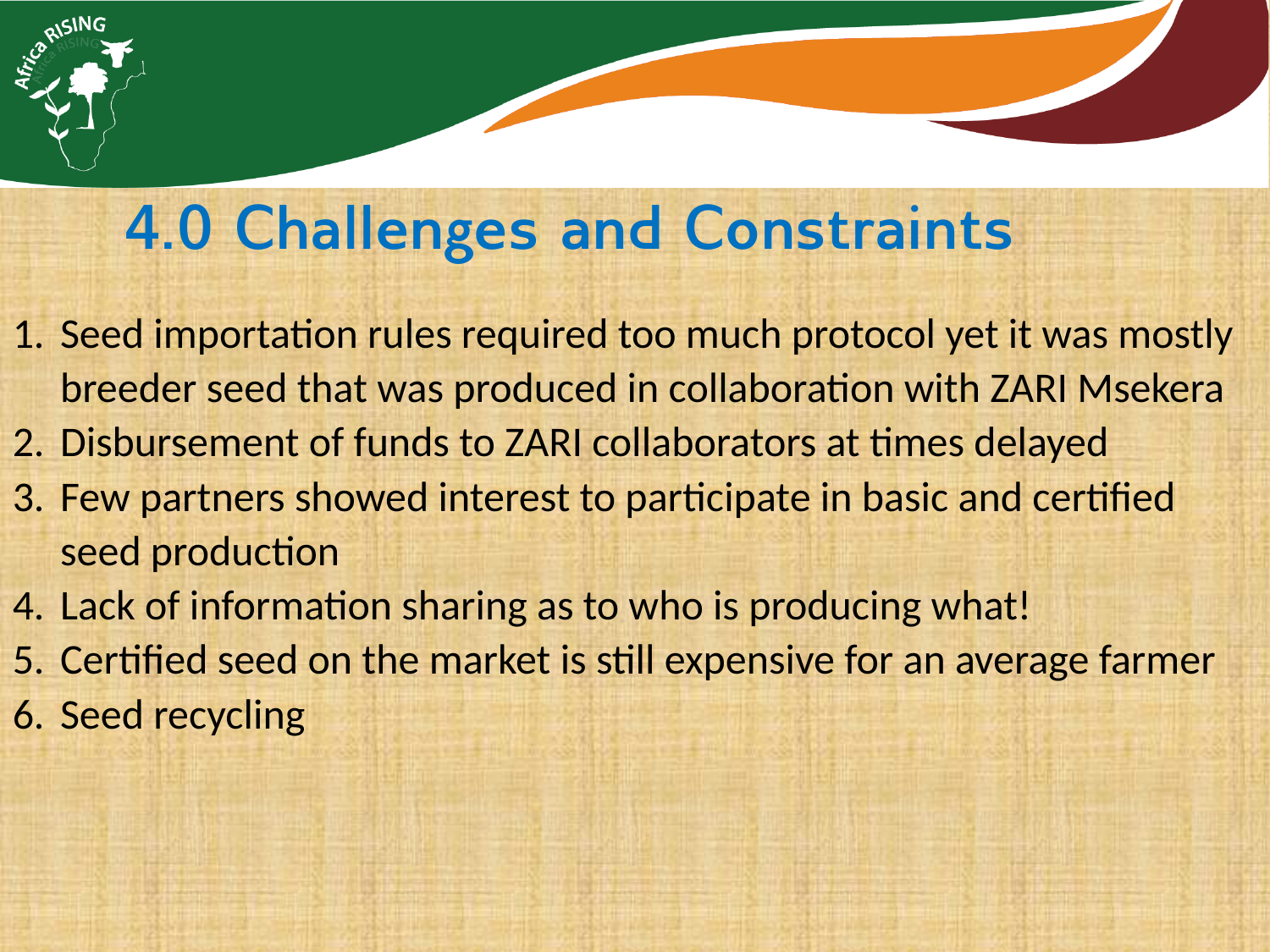

4.0 Challenges and Constraints
Seed importation rules required too much protocol yet it was mostly breeder seed that was produced in collaboration with ZARI Msekera
Disbursement of funds to ZARI collaborators at times delayed
Few partners showed interest to participate in basic and certified seed production
Lack of information sharing as to who is producing what!
Certified seed on the market is still expensive for an average farmer
Seed recycling